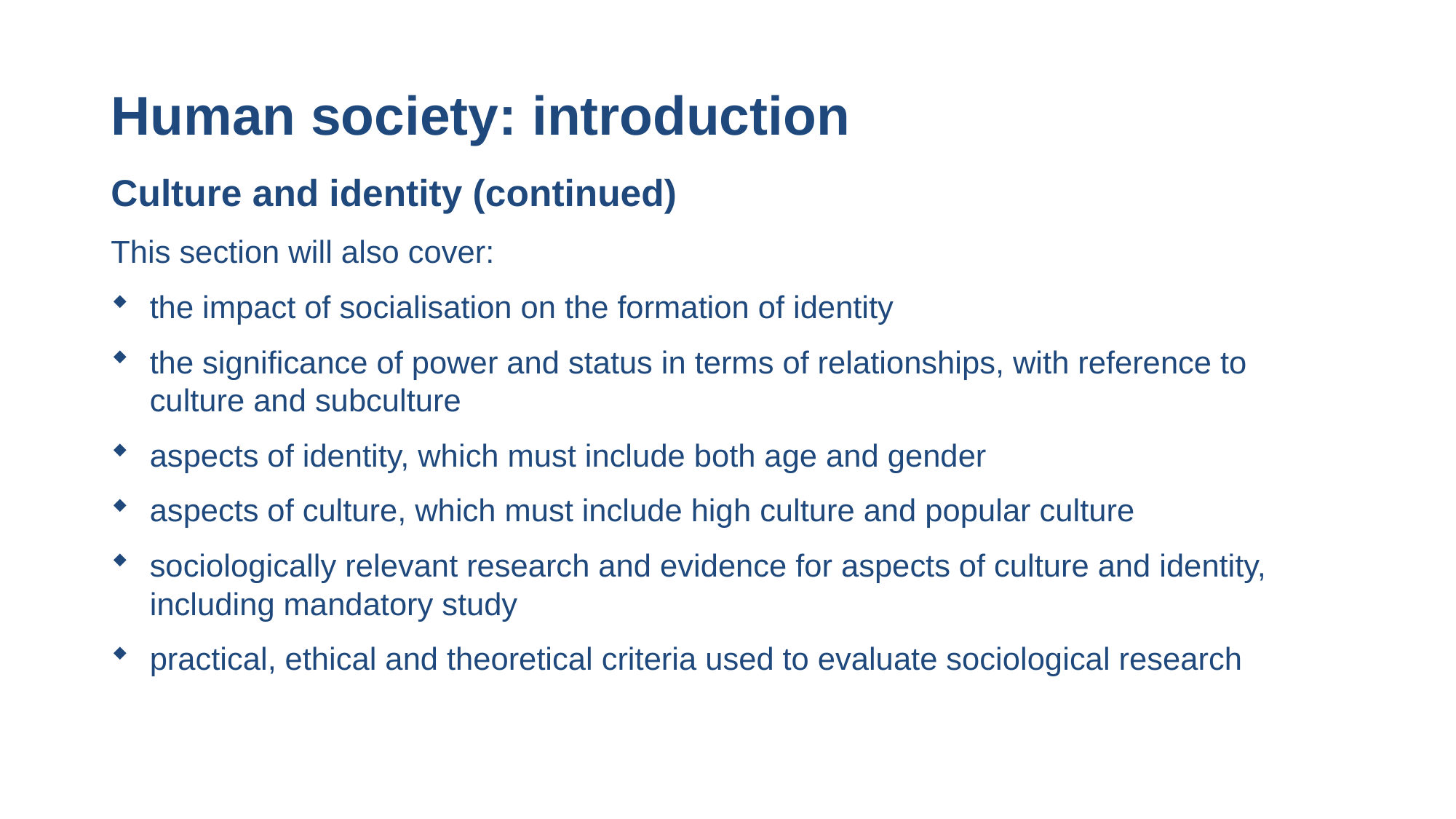

# Human society: introduction
Culture and identity (continued)
This section will also cover:
the impact of socialisation on the formation of identity
the significance of power and status in terms of relationships, with reference to culture and subculture
aspects of identity, which must include both age and gender
aspects of culture, which must include high culture and popular culture
sociologically relevant research and evidence for aspects of culture and identity, including mandatory study
practical, ethical and theoretical criteria used to evaluate sociological research